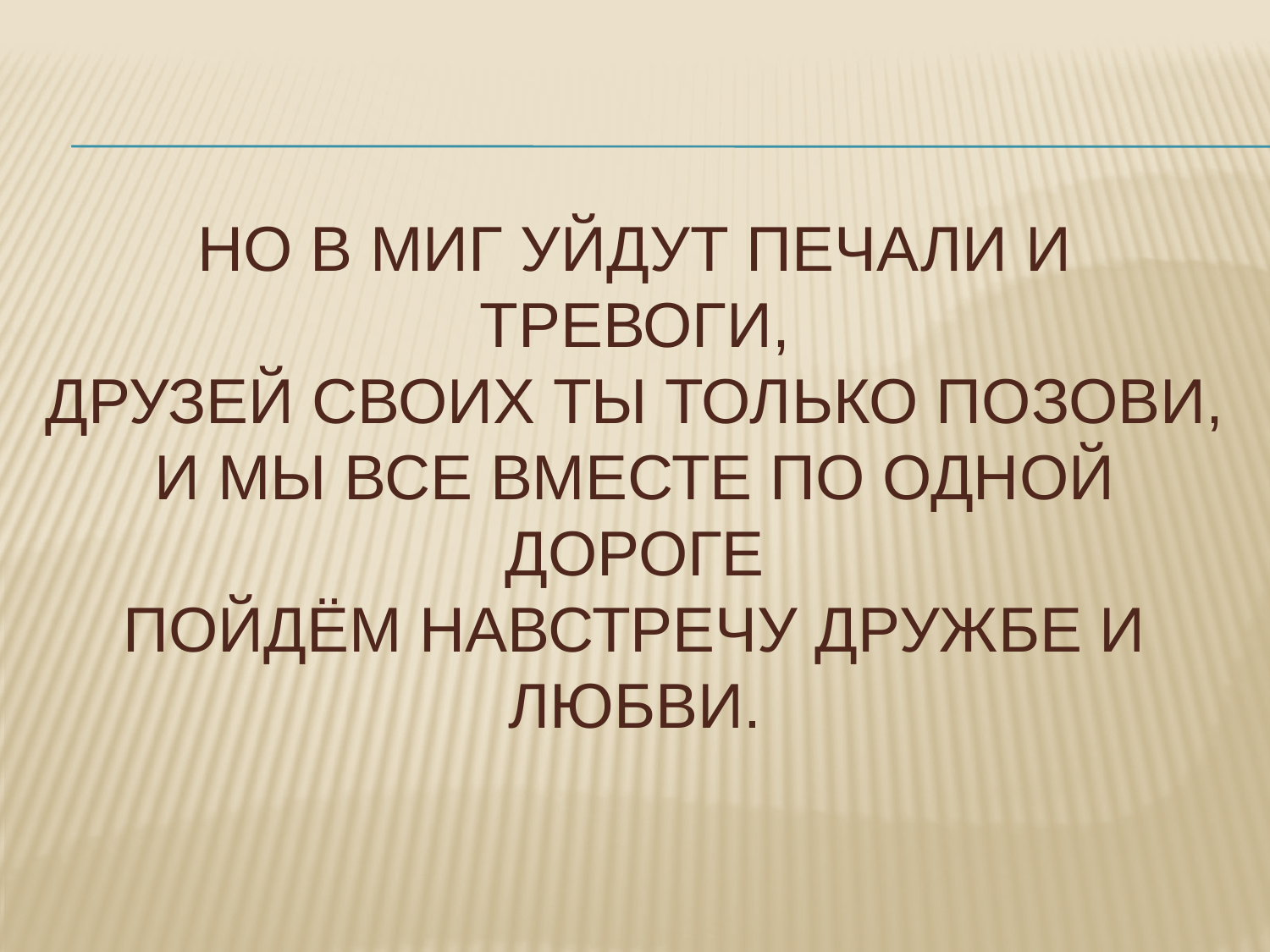

# Но в миг уйдут печали и тревоги, Друзей своих ты только позови, И мы все вместе по одной дороге Пойдём навстречу дружбе и любви.